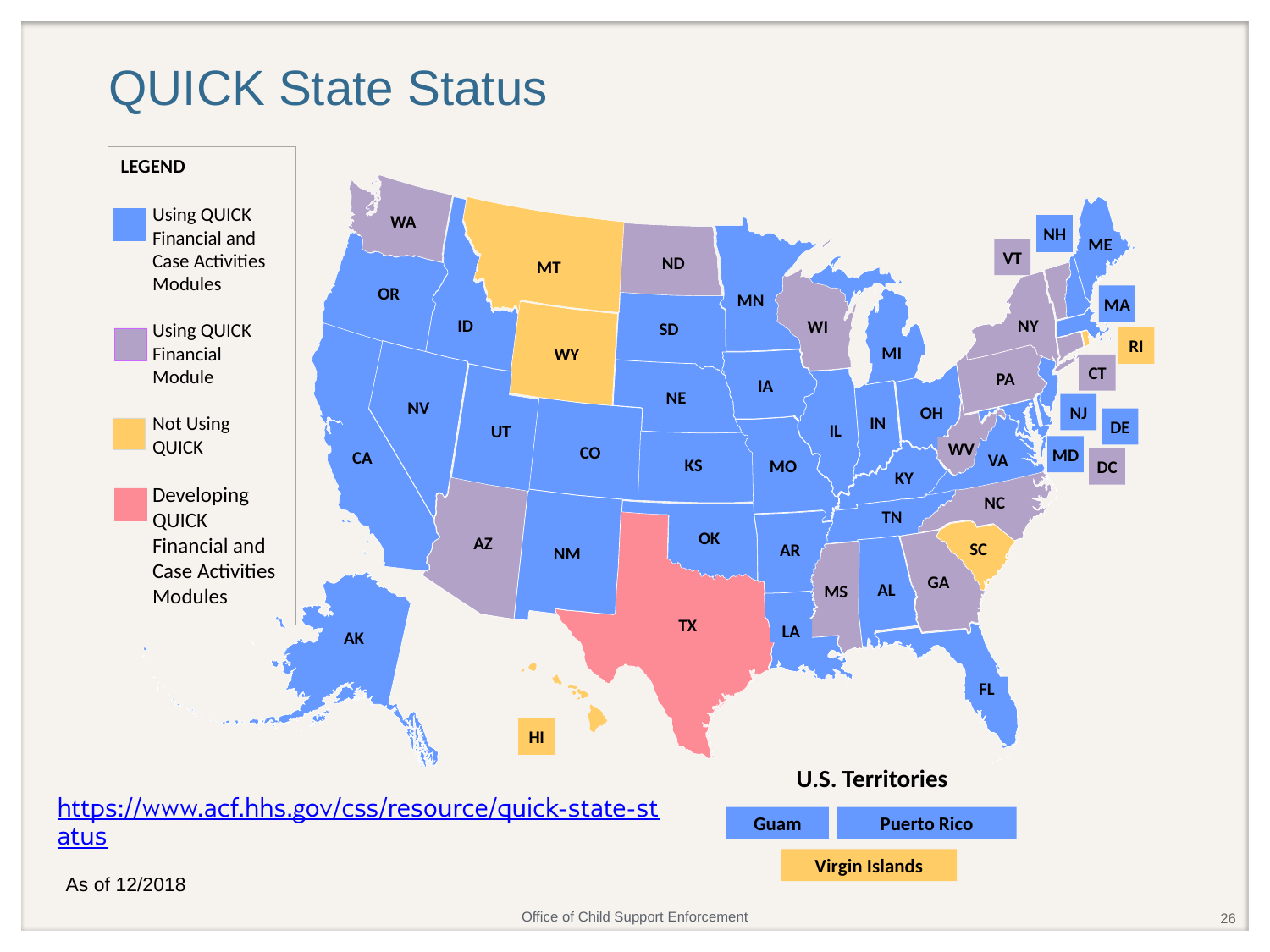

# QUICK State Status
LEGEND

       	Using QUICK Financial and Case Activities Modules

Using QUICK Financial Module

Not Using QUICK

Developing QUICK Financial and Case Activities Modules

WA

ID

MT

ME
NH

MN

ND

OR

WI
VT

MI

NY
MA

SD

WY

CA
RI

CT

NV

PA

IA

NJ

NE

UT

OH

IL

IN

WV

DE

CO

MD

VA

MO

KS

KY
DC

NC

AZ

NM

TN

OK

TX

AR

SC

GA

AL

MS

AK

LA

FL

HI
U.S. Territories
Guam
Puerto Rico
Virgin Islands

https://www.acf.hhs.gov/css/resource/quick-state-status
As of 12/2018
26